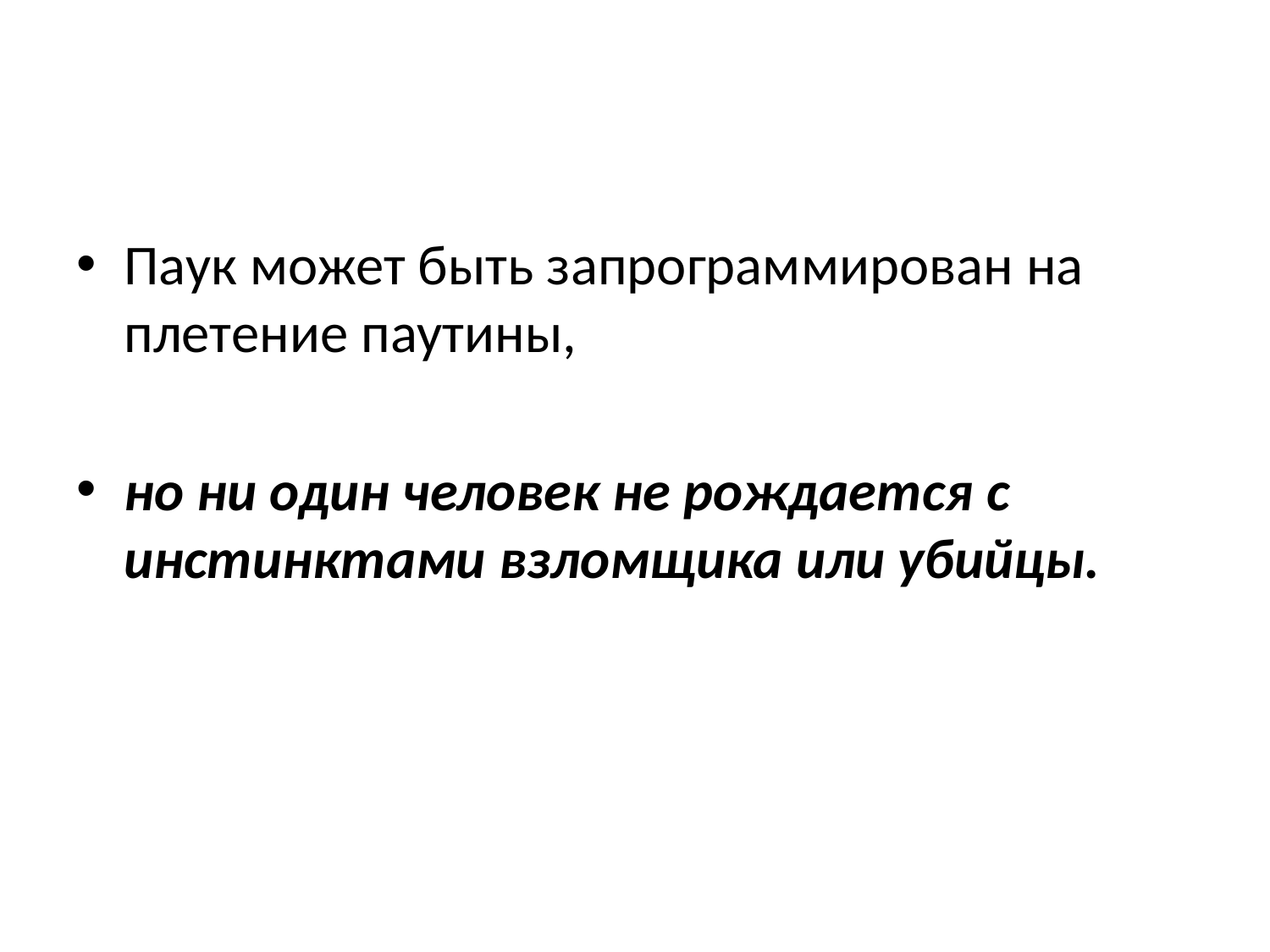

#
Паук может быть запрограммирован на плетение паутины,

но ни один человек не рождается с инстинктами взломщика или убийцы.